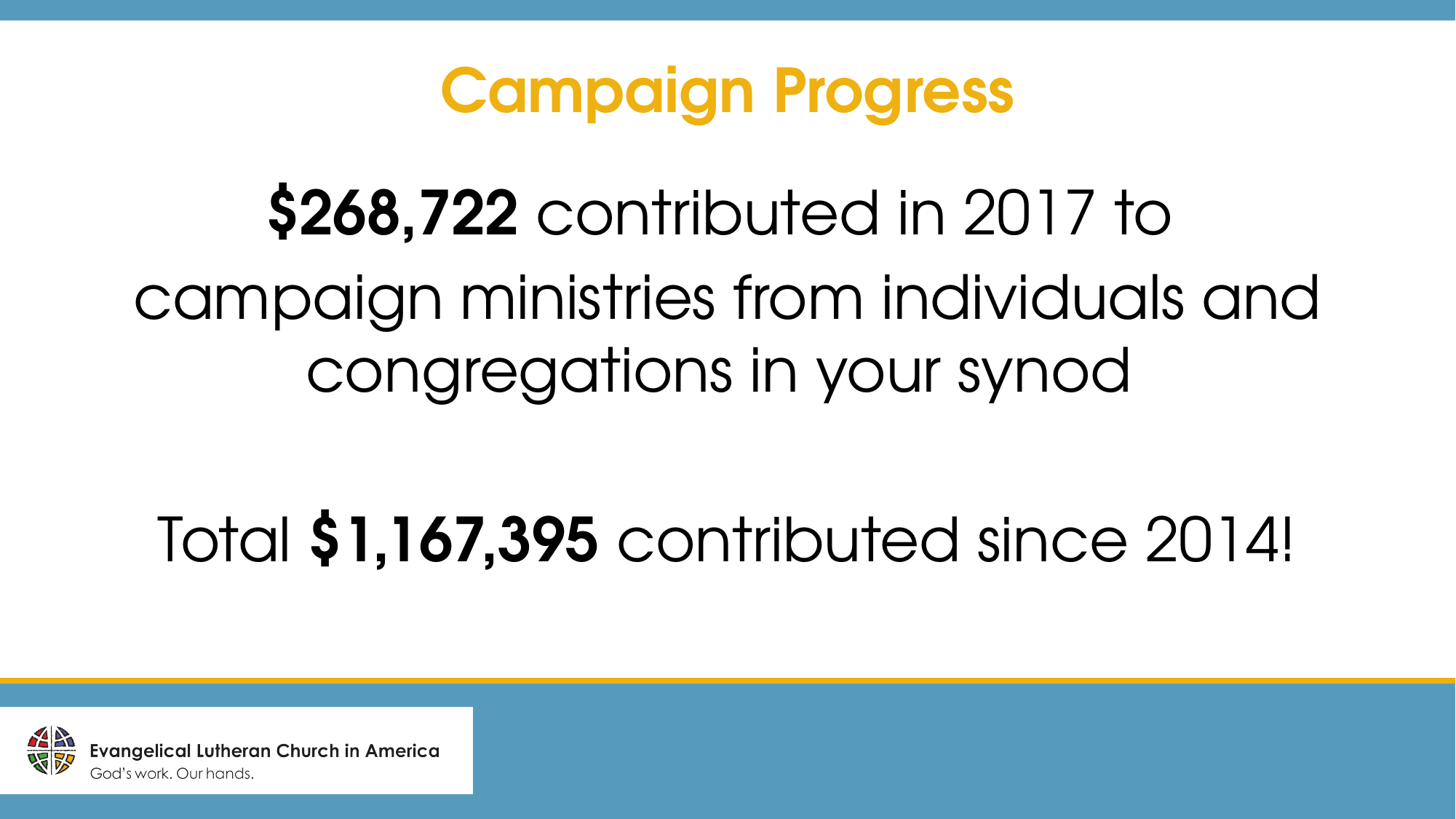

# Campaign Progress
$268,722 contributed in 2017 to
campaign ministries from individuals and congregations in your synod

Total $1,167,395 contributed since 2014!